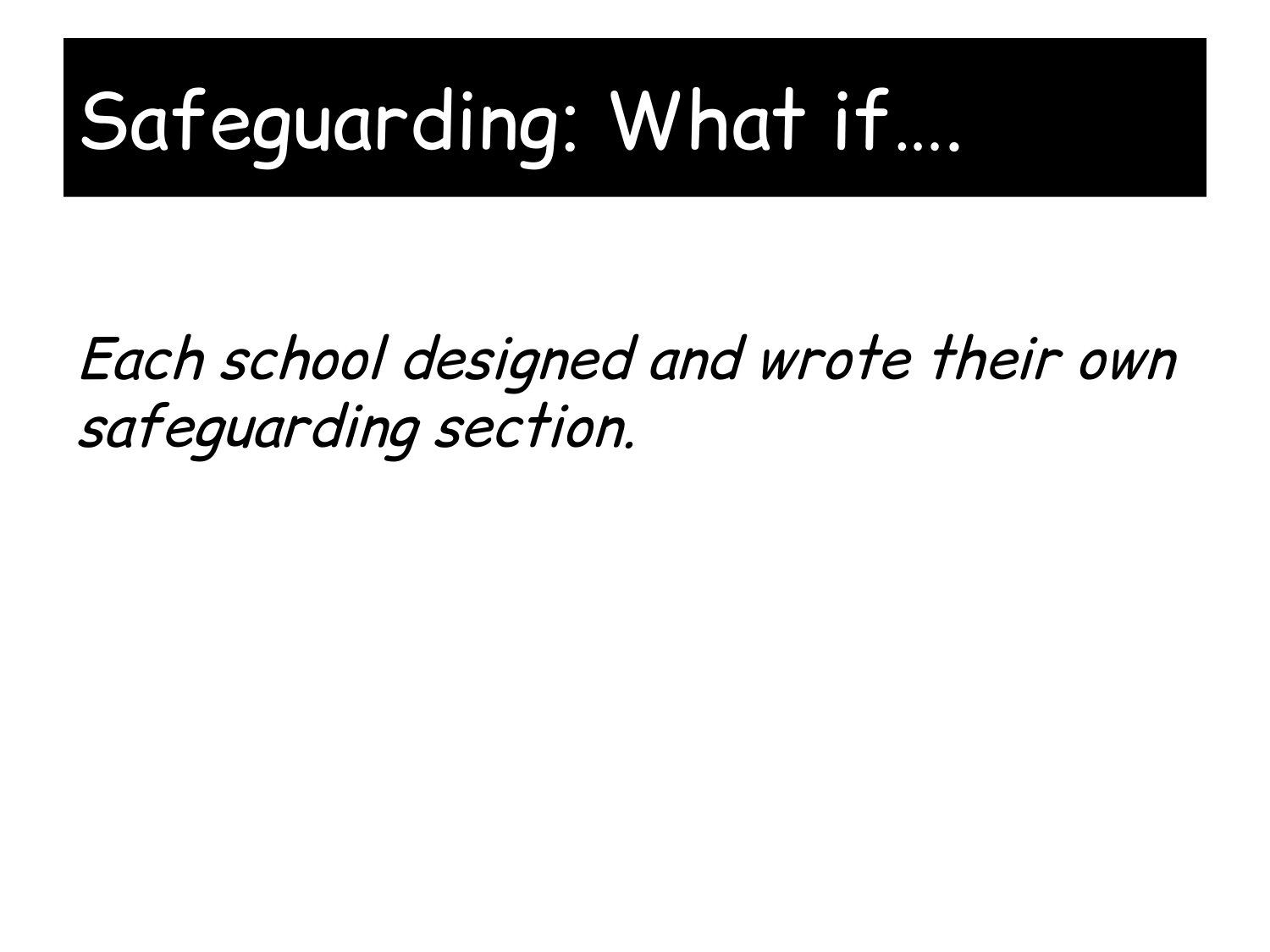

# Safeguarding: What if….
Each school designed and wrote their own safeguarding section.